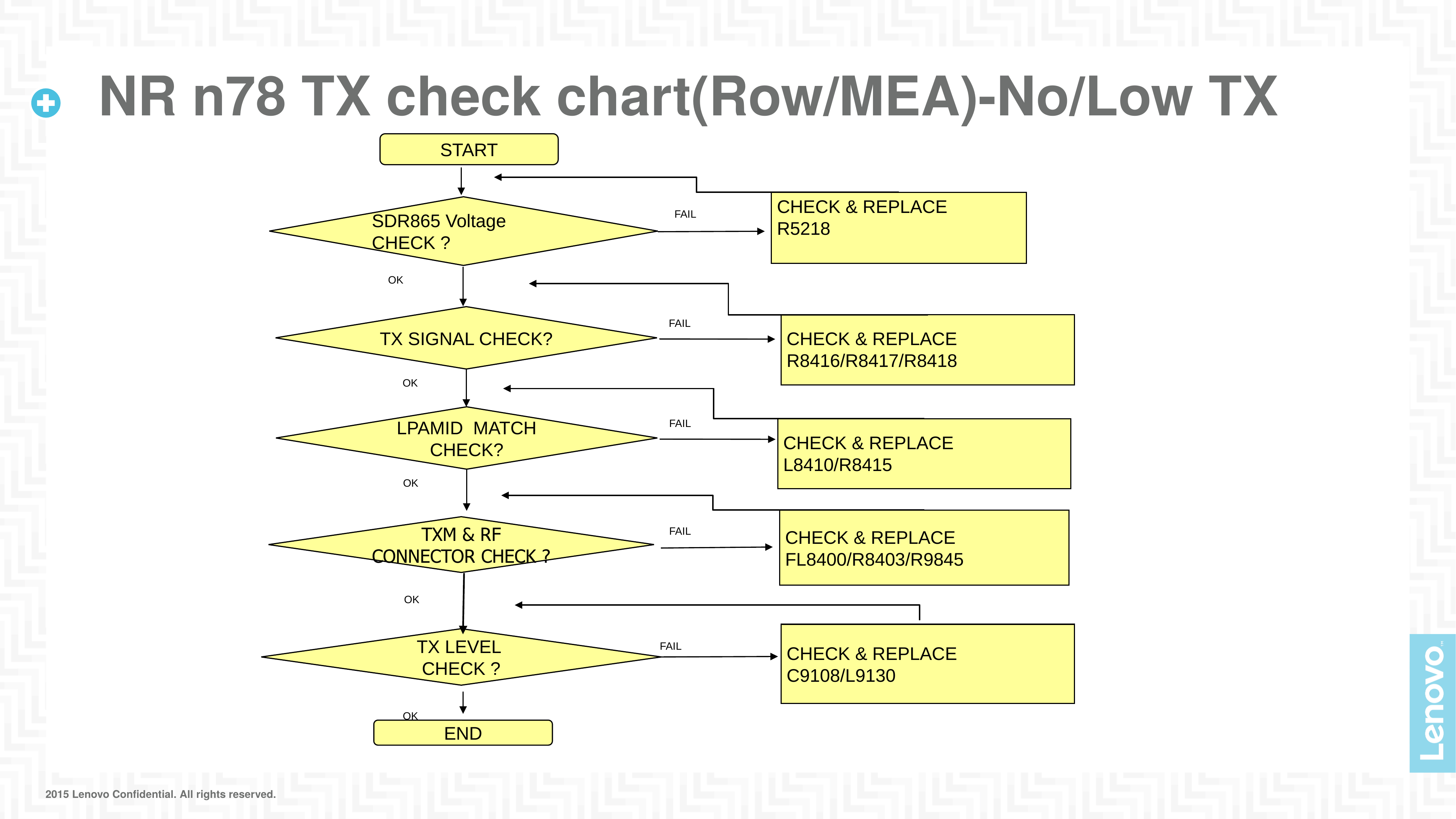

START
CHECK & REPLACE
R5218

SDR865 Voltage CHECK ?

FAIL
OK
TX SIGNAL CHECK?
FAIL
CHECK & REPLACE
R8416/R8417/R8418
OK
LPAMID  MATCH
CHECK?
FAIL
CHECK & REPLACE
L8410/R8415
OK
CHECK & REPLACE
FL8400/R8403/R9845
TXM & RF CONNECTOR CHECK ?
FAIL
OK
TX LEVEL
CHECK ?
FAIL
OK
END
CHECK & REPLACE
C9108/L9130
# NR n78 TX check chart(Row/MEA)-No/Low TX